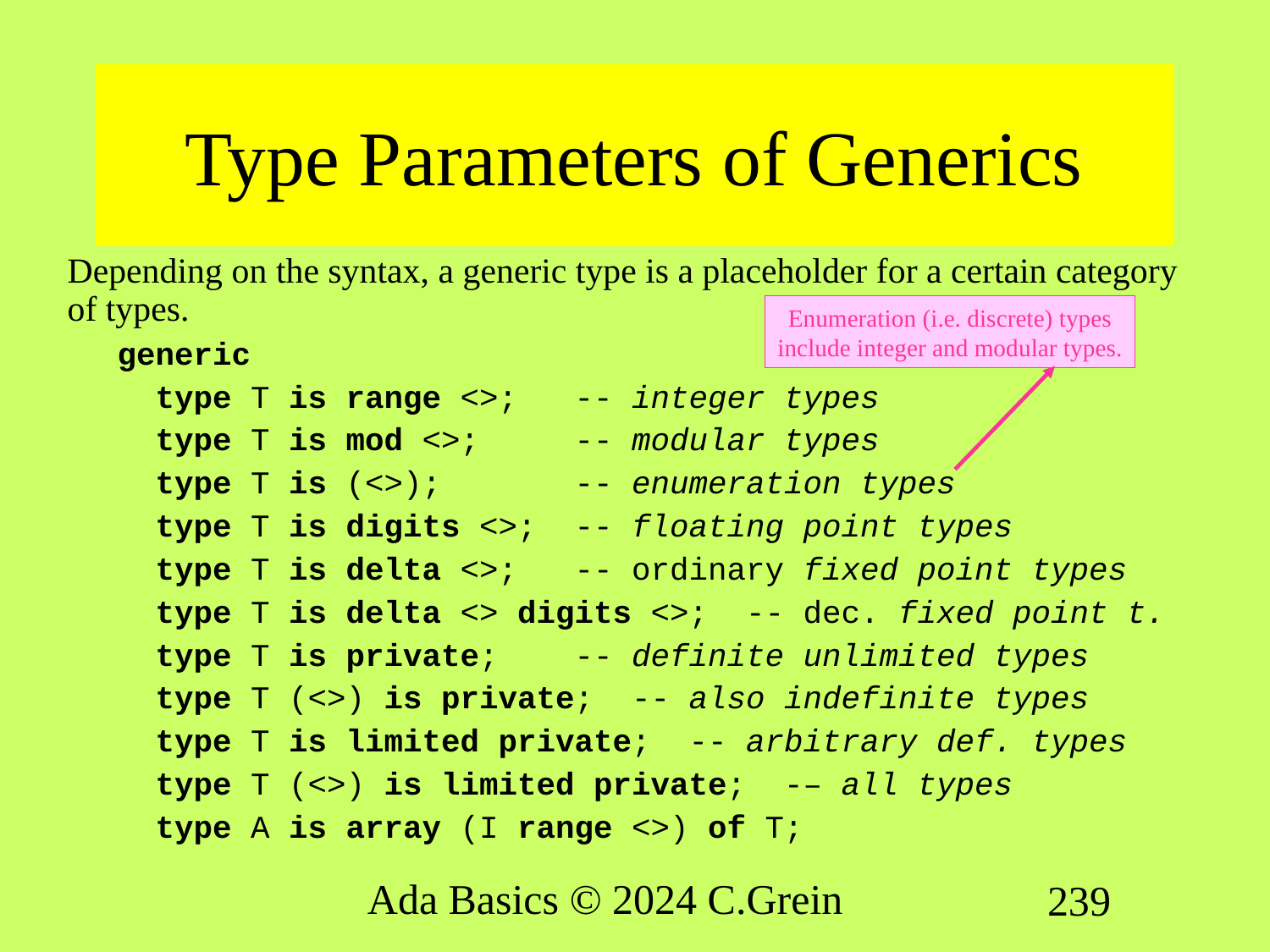

# Type Parameters of Generics
Depending on the syntax, a generic type is a placeholder for a certain category of types.
generic
  type T is range <>;   -- integer types
  type T is mod <>;     -- modular types
  type T is (<>);       -- enumeration types
  type T is digits <>;  -- floating point types
  type T is delta <>;   -- ordinary fixed point types
  type T is delta <> digits <>;  -- dec. fixed point t.
  type T is private;    -- definite unlimited types
  type T (<>) is private;  -- also indefinite types
  type T is limited private;  -- arbitrary def. types
  type T (<>) is limited private;  -– all types
  type A is array (I range <>) of T;
Enumeration (i.e. discrete) types include integer and modular types.
Ada Basics © 2024 C.Grein
239